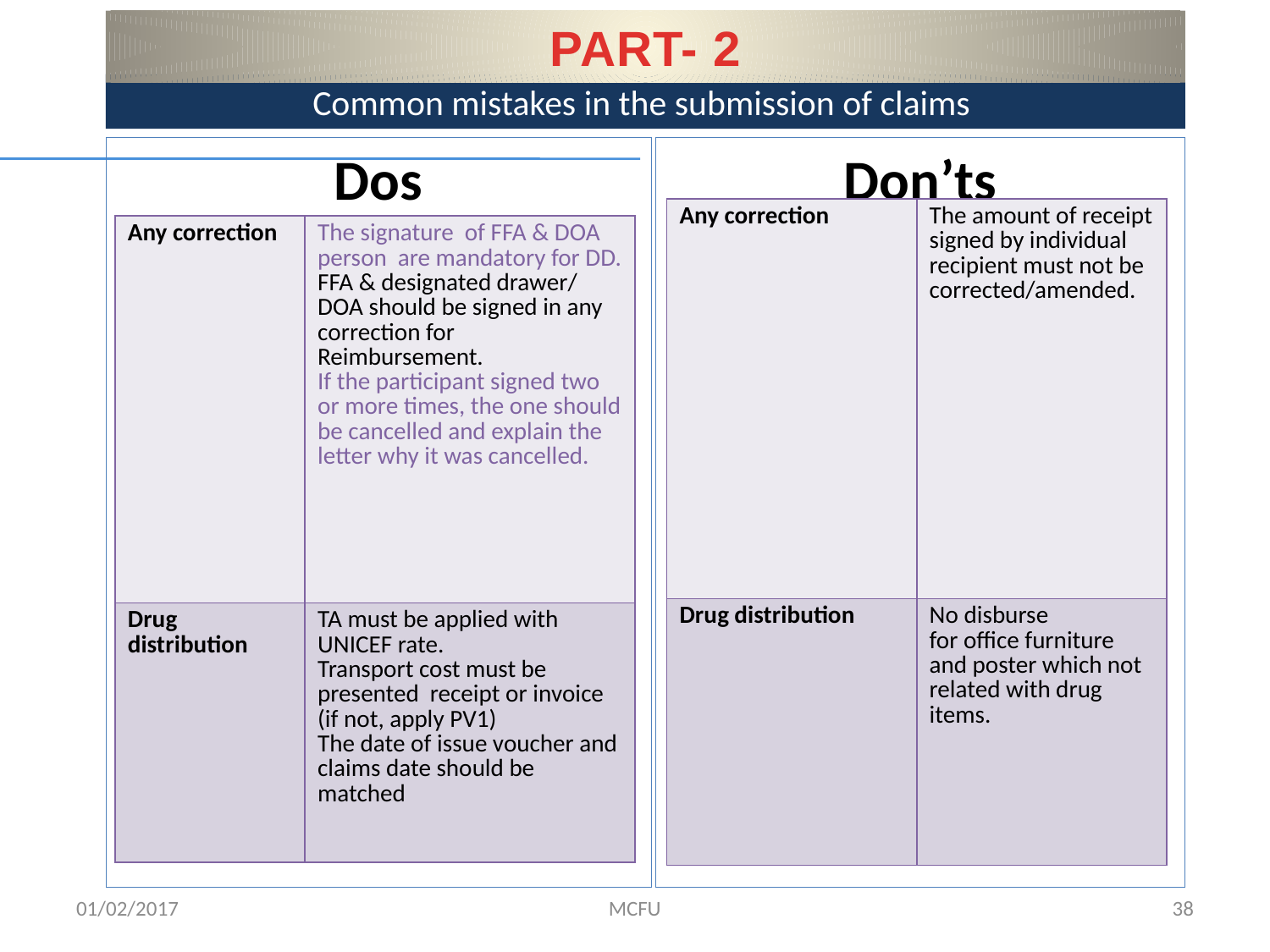

PART- 2
Common mistakes in the submission of claims
Dos
Don’ts

| Any correction | The amount of receipt signed by individual recipient must not be corrected/amended. |
| --- | --- |
| Drug distribution | No disburse for office furniture and poster which not related with drug items. |
| Any correction | The signature of FFA & DOA person are mandatory for DD. FFA & designated drawer/ DOA should be signed in any correction for Reimbursement. If the participant signed two or more times, the one should be cancelled and explain the letter why it was cancelled. |
| --- | --- |
| Drug distribution | TA must be applied with UNICEF rate. Transport cost must be presented receipt or invoice (if not, apply PV1) The date of issue voucher and claims date should be matched |
01/02/2017
MCFU
38